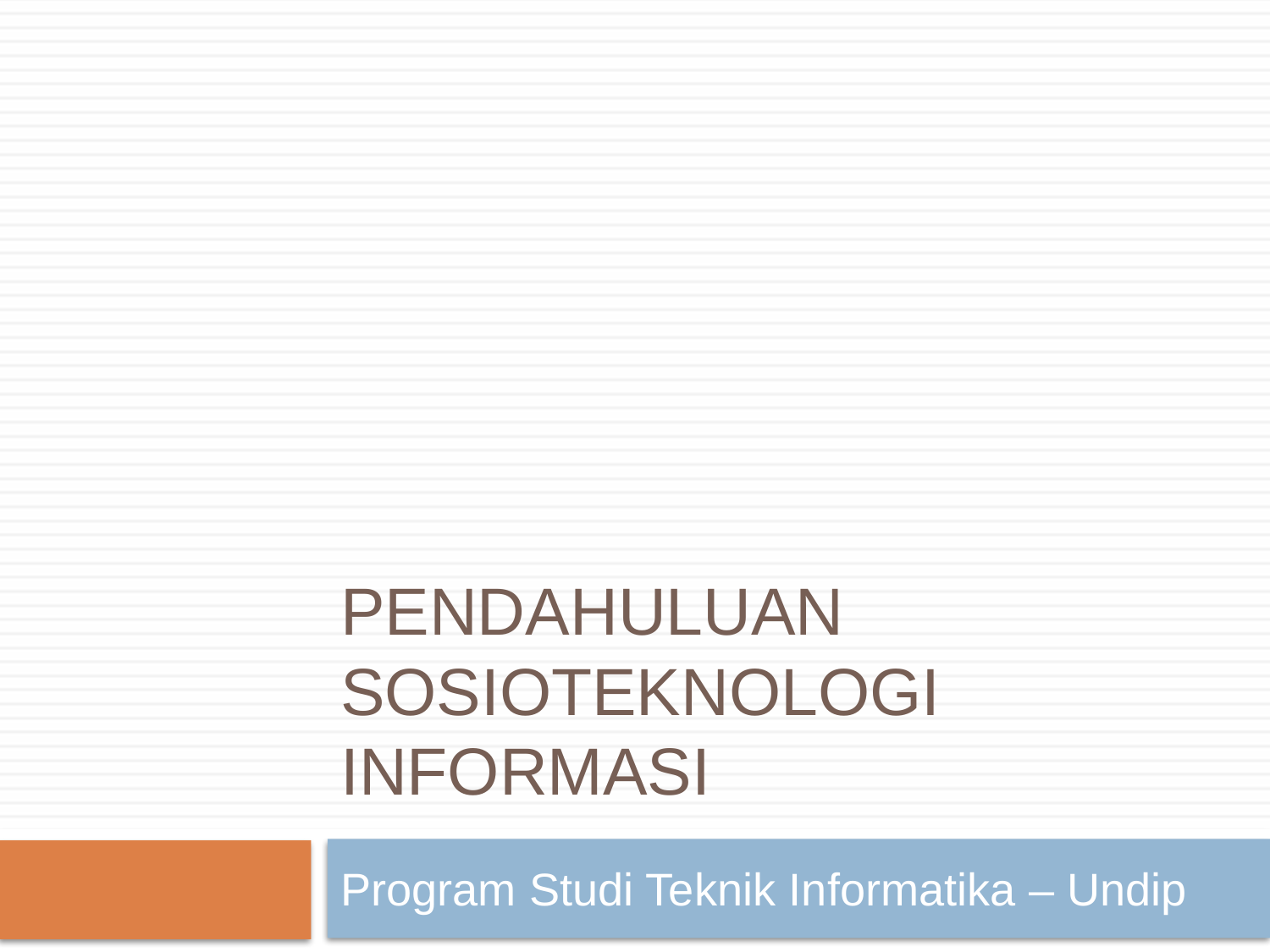

# Pendahuluan sosioteknologi informasi
Program Studi Teknik Informatika – Undip